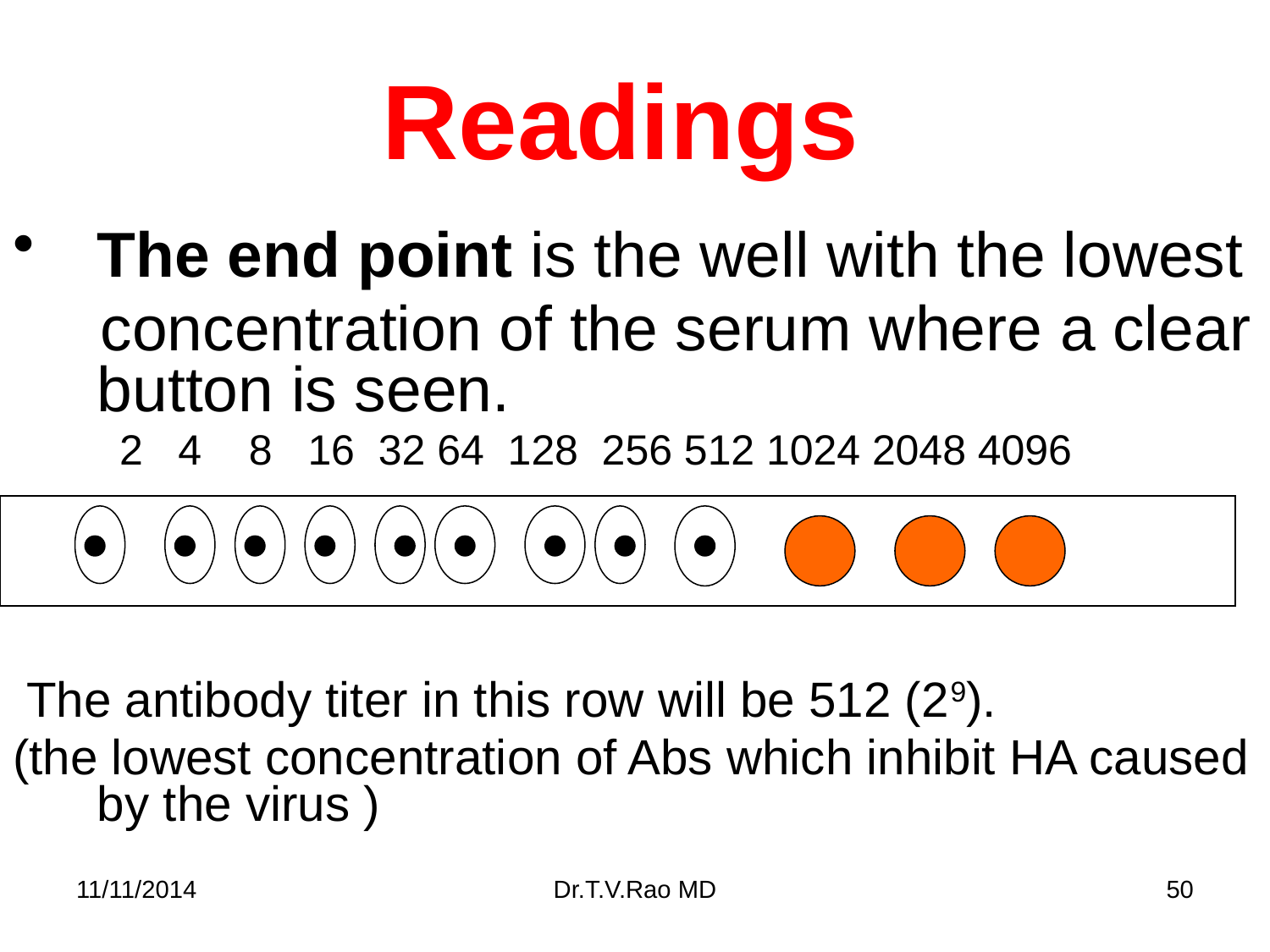

# Readings
The end point is the well with the lowest
     concentration of the serum where a clear button is seen.
         2   4    8   16  32 64  128  256 512 1024 2048 4096

 The antibody titer in this row will be 512 (29).
(the lowest concentration of Abs which inhibit HA caused by the virus )

11/11/2014
Dr.T.V.Rao MD
50